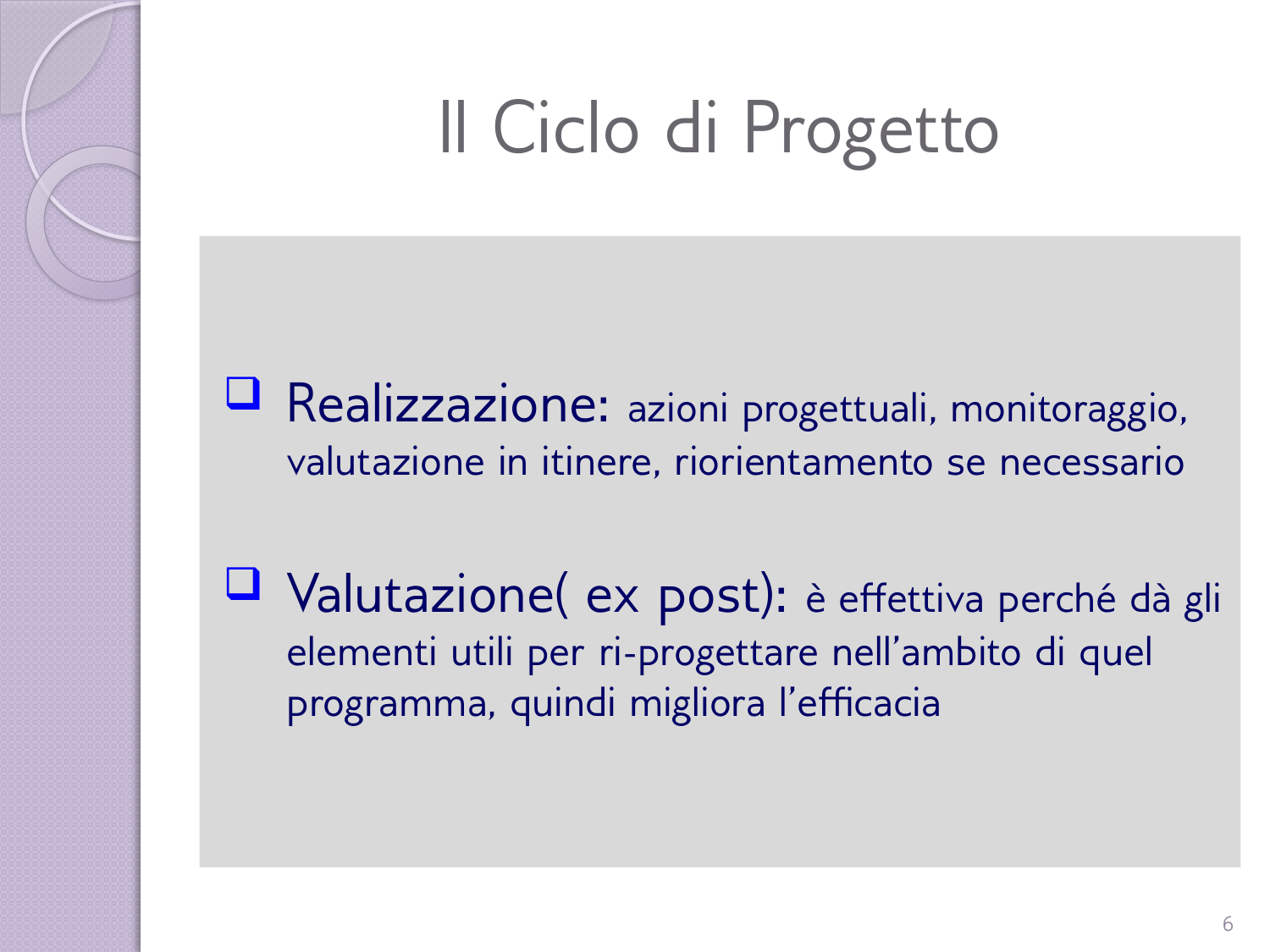

# Il Ciclo di Progetto

Realizzazione: azioni progettuali, monitoraggio, valutazione in itinere, riorientamento se necessario

Valutazione( ex post): è effettiva perché dà gli elementi utili per ri-progettare nell’ambito di quel programma, quindi migliora l’efficacia

6